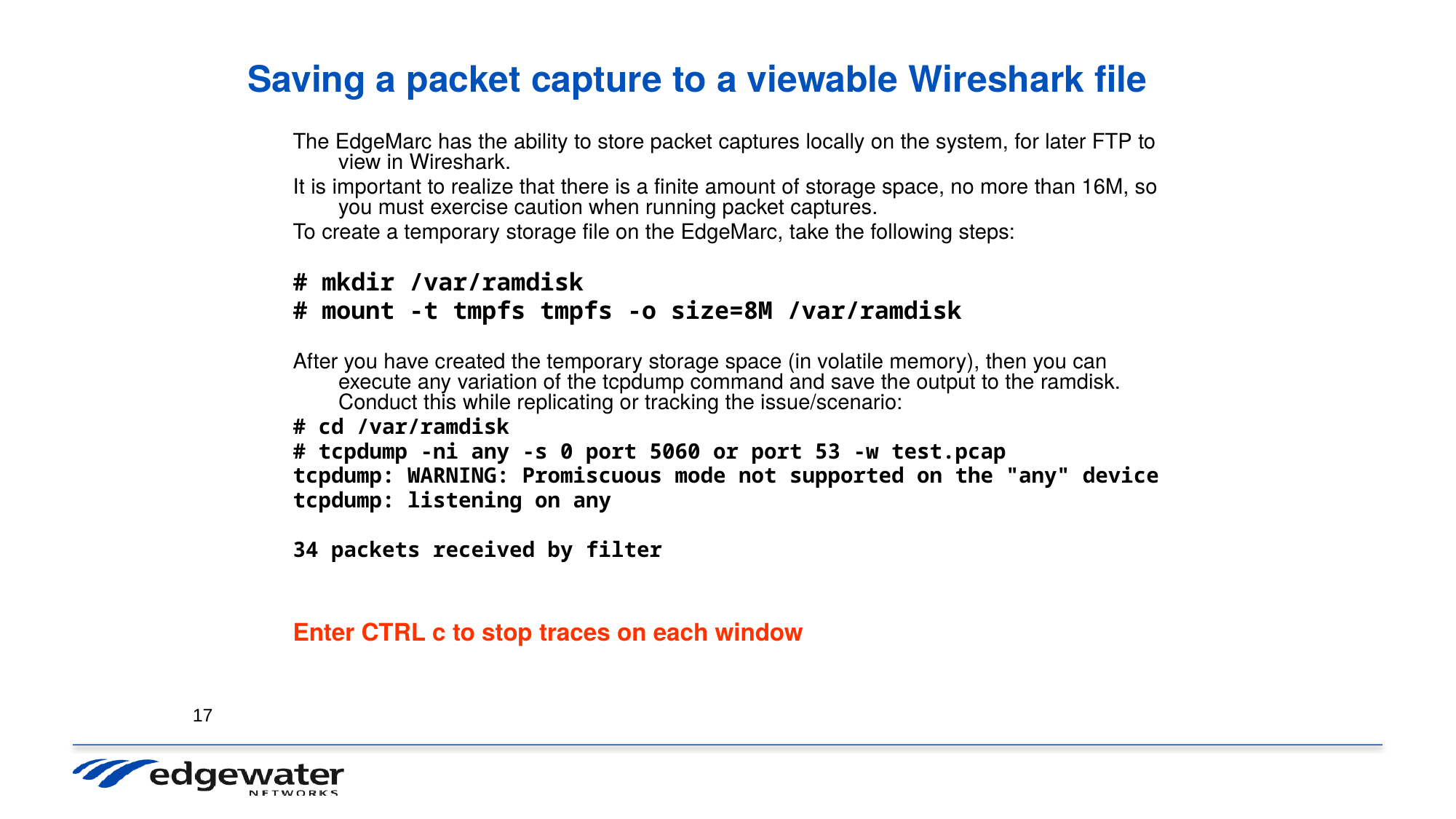

Saving a packet capture to a viewable Wireshark file
The EdgeMarc has the ability to store packet captures locally on the system, for later FTP to view in Wireshark.
It is important to realize that there is a finite amount of storage space, no more than 16M, so you must exercise caution when running packet captures.
To create a temporary storage file on the EdgeMarc, take the following steps:

# mkdir /var/ramdisk
# mount -t tmpfs tmpfs -o size=8M /var/ramdisk

After you have created the temporary storage space (in volatile memory), then you can execute any variation of the tcpdump command and save the output to the ramdisk.  Conduct this while replicating or tracking the issue/scenario:
# cd /var/ramdisk
# tcpdump -ni any -s 0 port 5060 or port 53 -w test.pcap
tcpdump: WARNING: Promiscuous mode not supported on the "any" device
tcpdump: listening on any

34 packets received by filter

Enter CTRL c to stop traces on each window

17